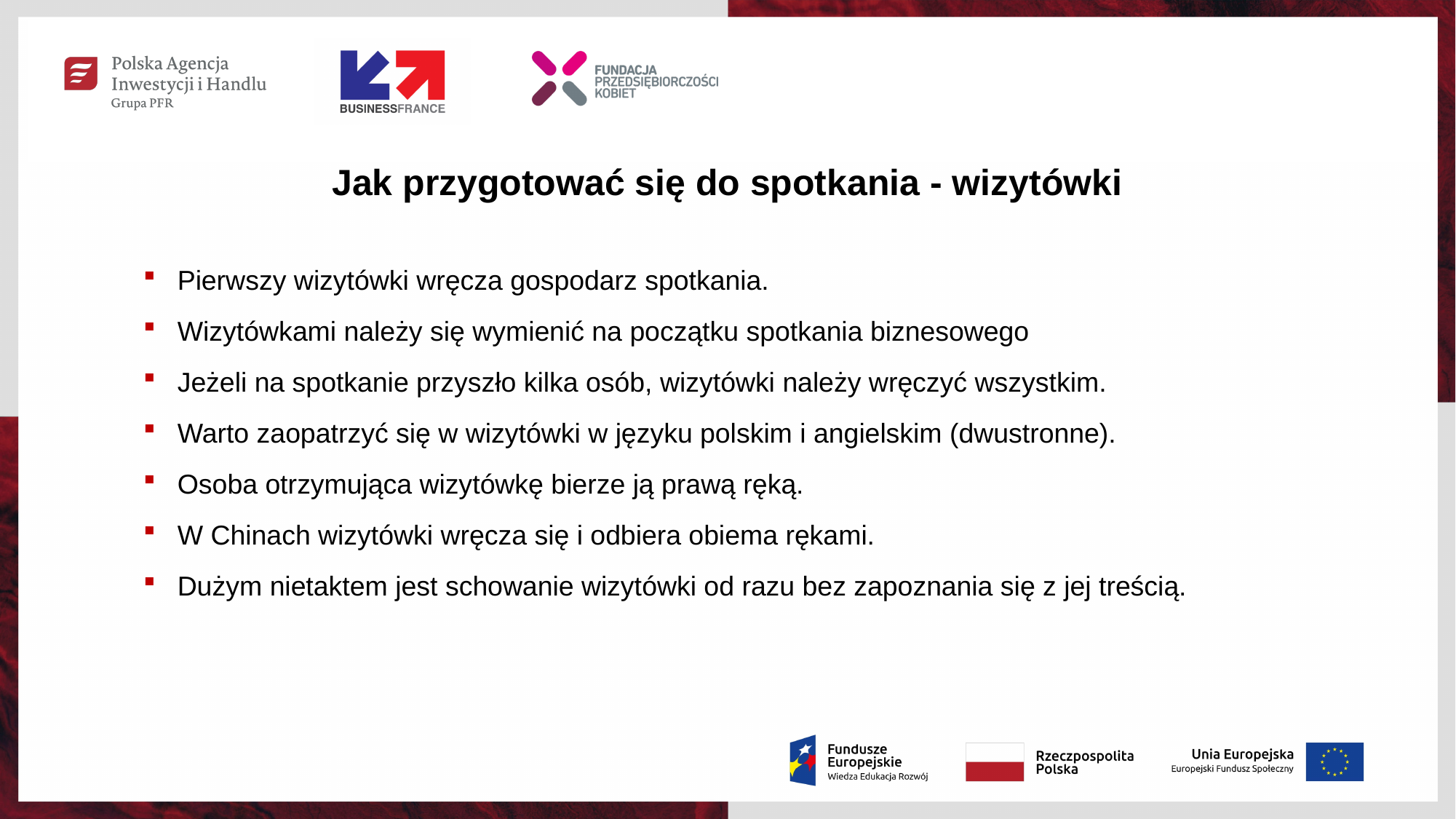

# Jak przygotować się do spotkania - wizytówki
Pierwszy wizytówki wręcza gospodarz spotkania.
Wizytówkami należy się wymienić na początku spotkania biznesowego
Jeżeli na spotkanie przyszło kilka osób, wizytówki należy wręczyć wszystkim.
Warto zaopatrzyć się w wizytówki w języku polskim i angielskim (dwustronne).
Osoba otrzymująca wizytówkę bierze ją prawą ręką.
W Chinach wizytówki wręcza się i odbiera obiema rękami.
Dużym nietaktem jest schowanie wizytówki od razu bez zapoznania się z jej treścią.